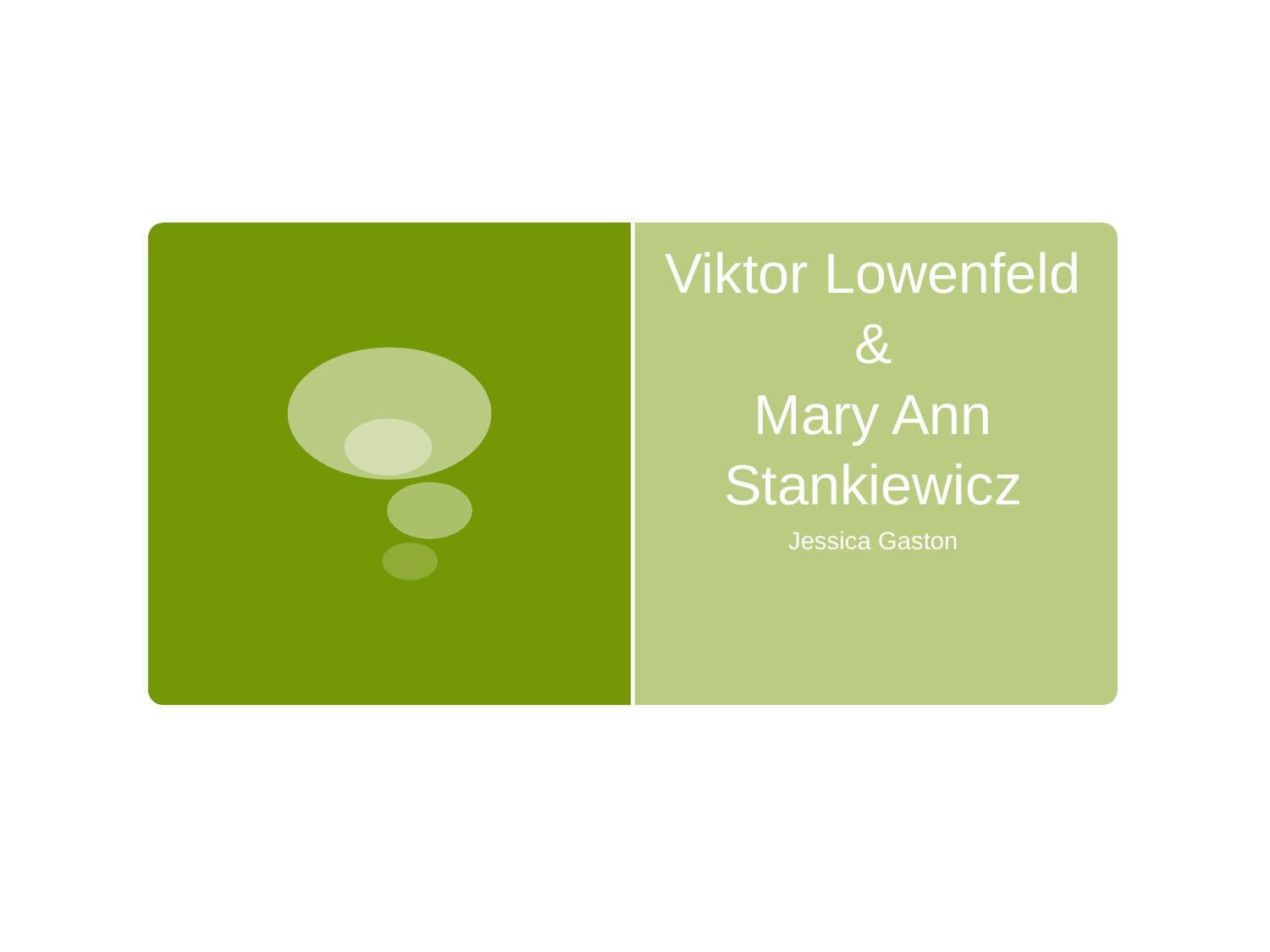

# Viktor Lowenfeld & Mary Ann Stankiewicz
Jessica Gaston